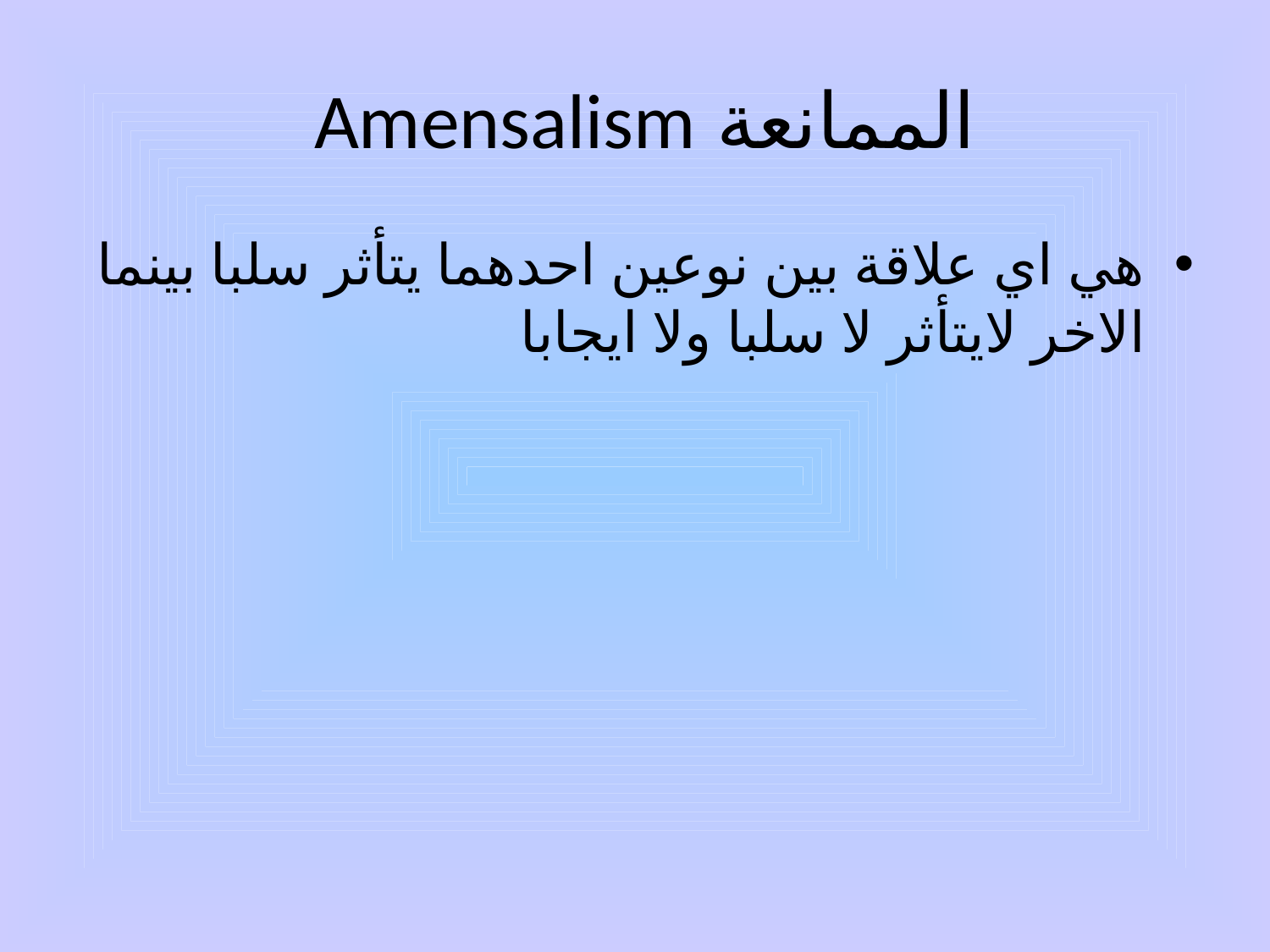

# الممانعة Amensalism
هي اي علاقة بين نوعين احدهما يتأثر سلبا بينما الاخر لايتأثر لا سلبا ولا ايجابا